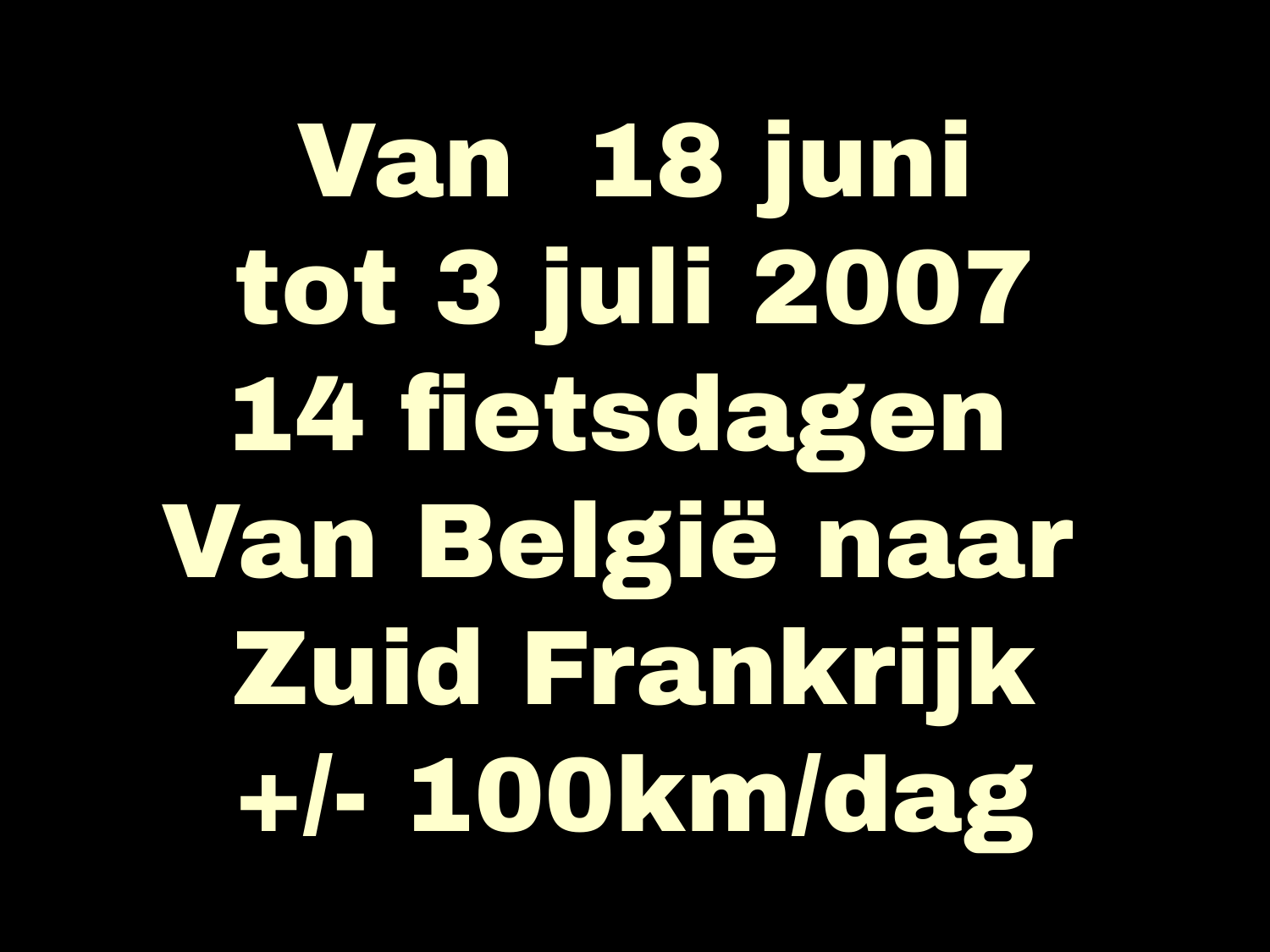

Van  18 juni
tot 3 juli 2007
14 fietsdagen
Van België naar
Zuid Frankrijk
+/- 100km/dag